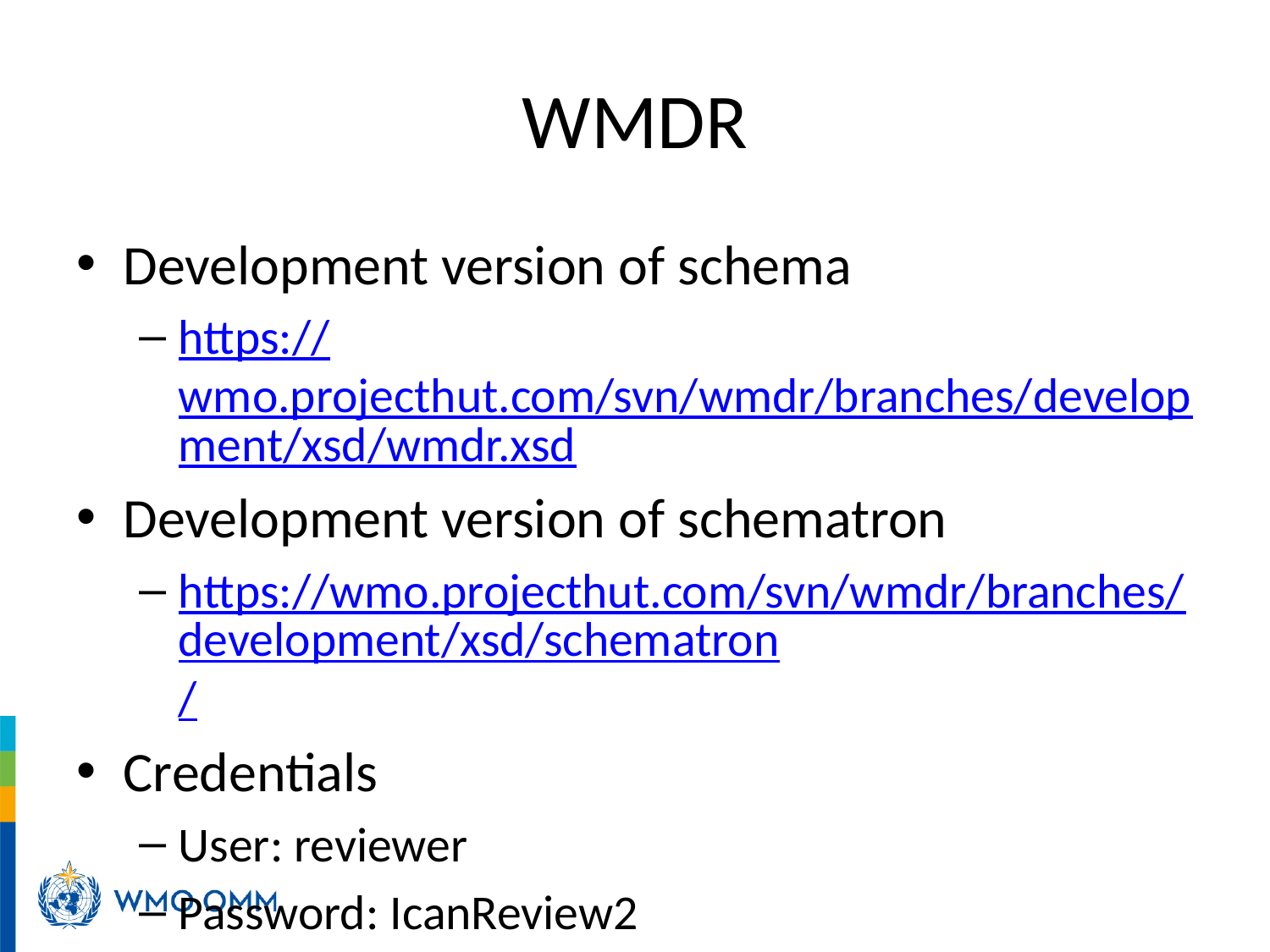

# WMDR
Development version of schema
https://wmo.projecthut.com/svn/wmdr/branches/development/xsd/wmdr.xsd
Development version of schematron
https://wmo.projecthut.com/svn/wmdr/branches/development/xsd/schematron/
Credentials
User: reviewer
Password: IcanReview2